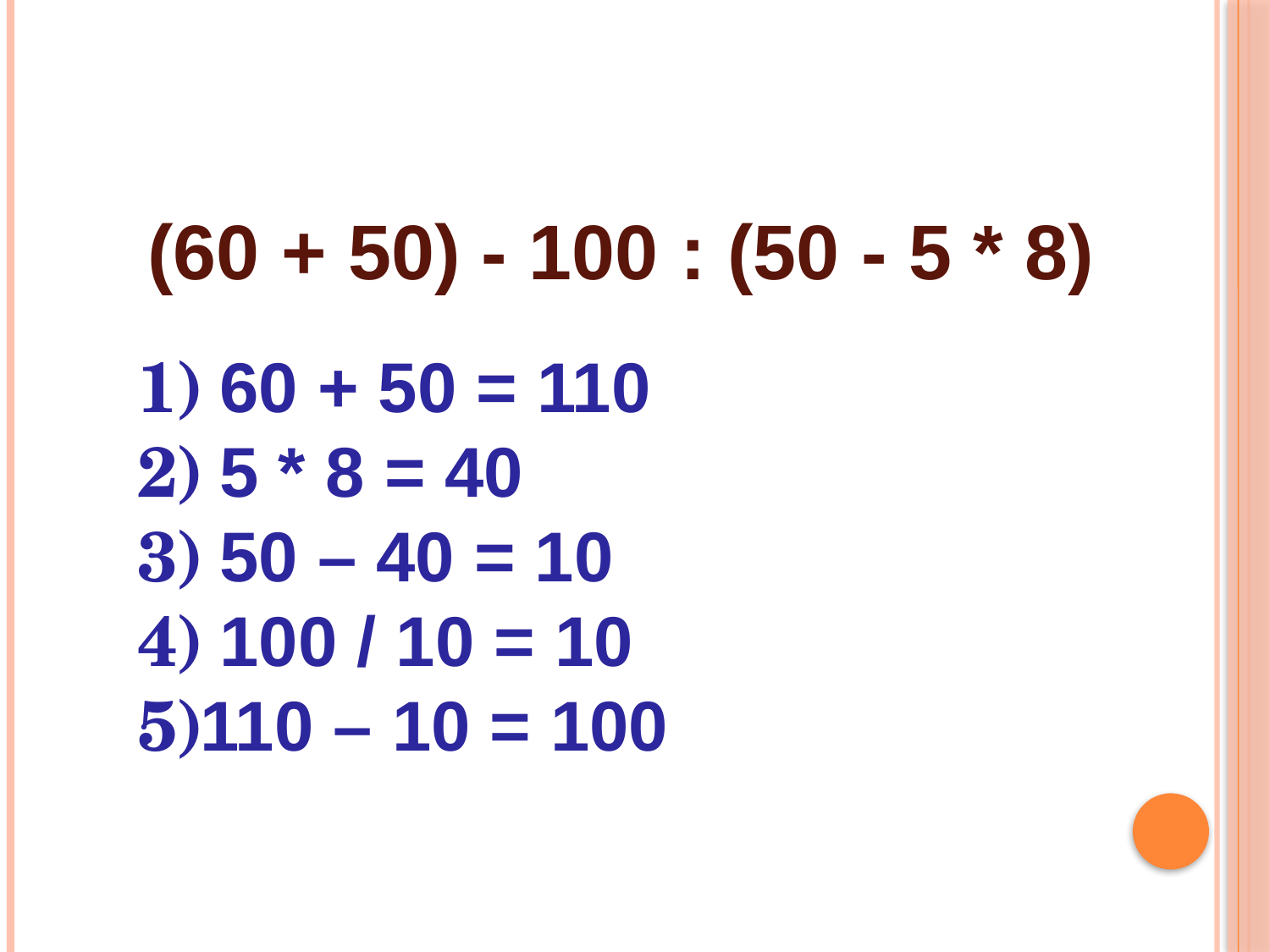

(60 + 50) - 100 : (50 - 5 * 8)
 60 + 50 = 110
 5 * 8 = 40
 50 – 40 = 10
 100 / 10 = 10
110 – 10 = 100